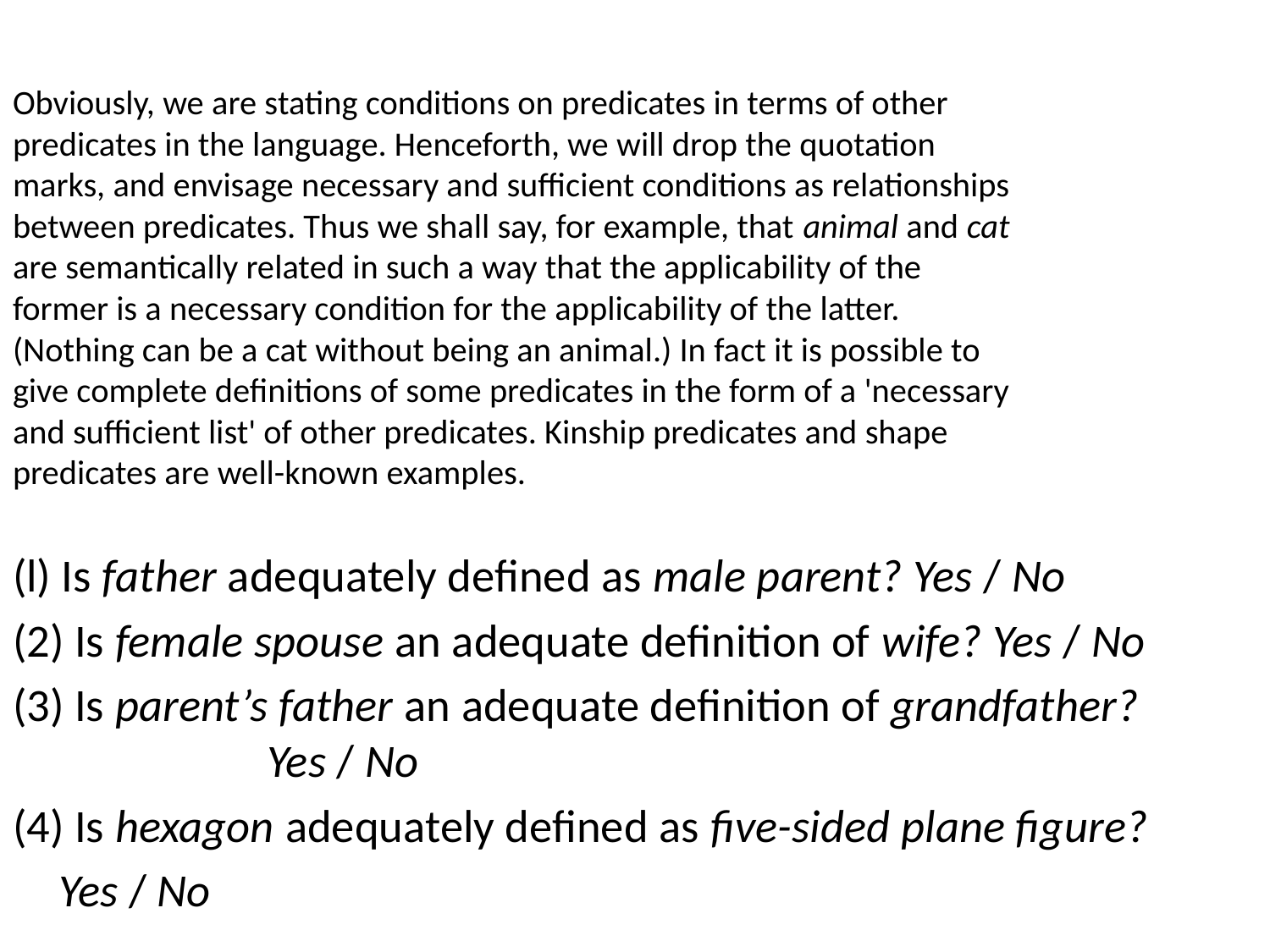

# Obviously, we are stating conditions on predicates in terms of other predicates in the language. Henceforth, we will drop the quotation marks, and envisage necessary and sufficient conditions as relationships between predicates. Thus we shall say, for example, that animal and cat are semantically related in such a way that the applicability of the former is a necessary condition for the applicability of the latter. (Nothing can be a cat without being an animal.) In fact it is possible to give complete definitions of some predicates in the form of a 'necessary and sufficient list' of other predicates. Kinship predicates and shape predicates are well-known examples.
(l) Is father adequately defined as male parent? Yes / No
(2) Is female spouse an adequate definition of wife? Yes / No
(3) Is parent’s father an adequate definition of grandfather?                               								Yes / No
(4) Is hexagon adequately defined as five-sided plane figure?
									Yes / No